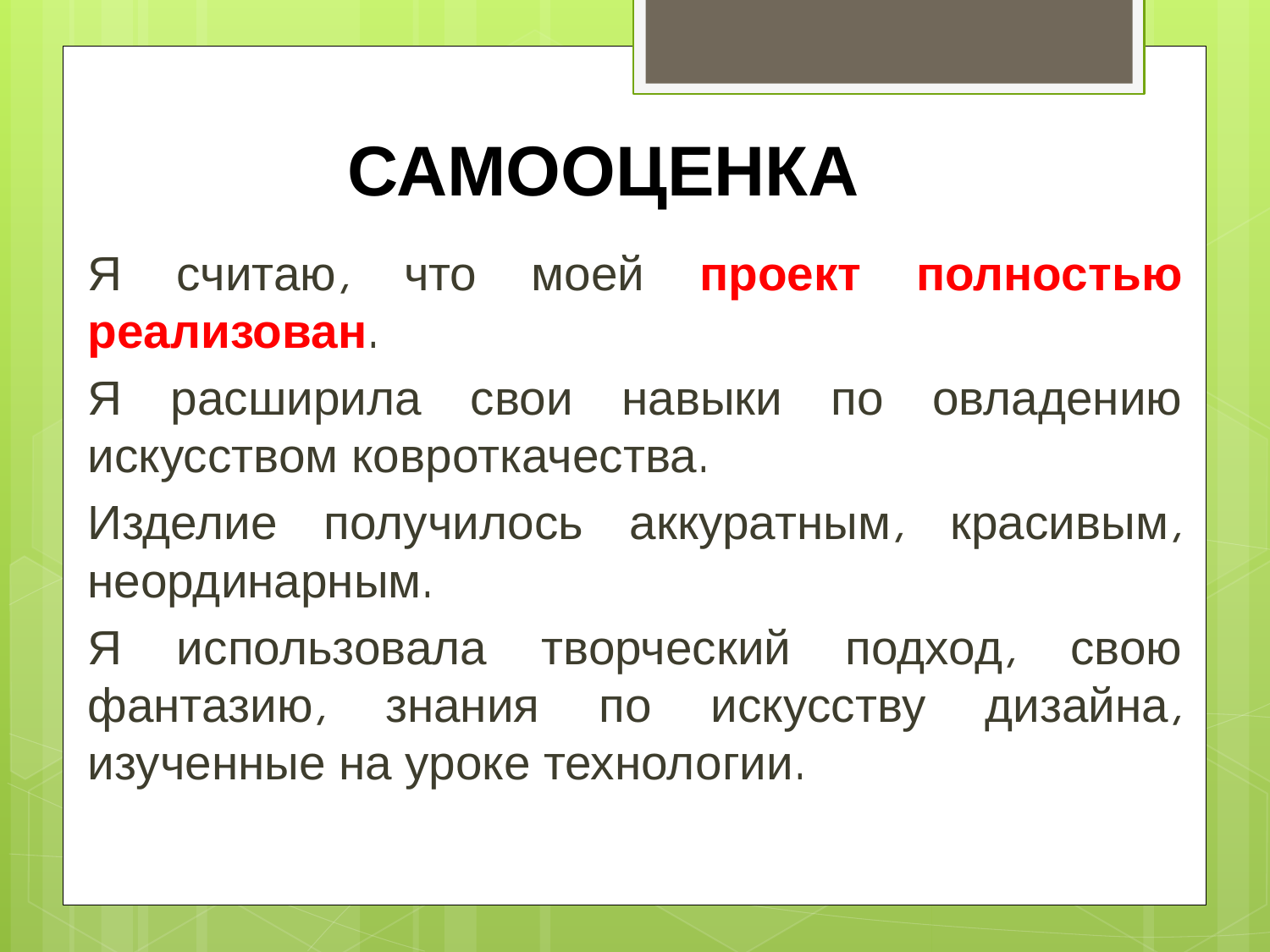

# САМООЦЕНКА
Я считаю, что моей проект полностью реализован.
Я расширила свои навыки по овладению искусством ковроткачества.
Изделие получилось аккуратным, красивым, неординарным.
Я использовала творческий подход, свою фантазию, знания по искусству дизайна, изученные на уроке технологии.